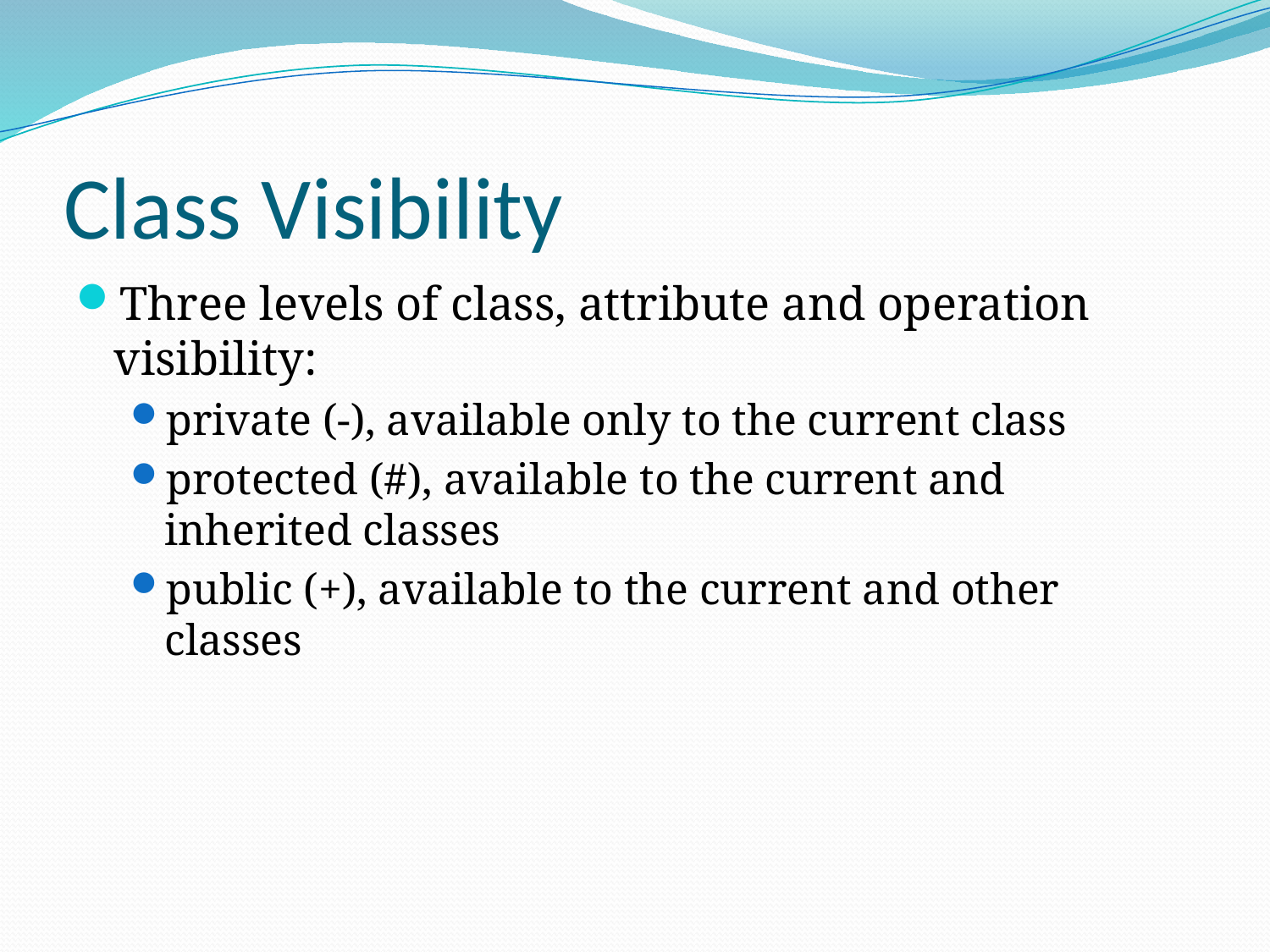

# Class Visibility
Three levels of class, attribute and operation visibility:
private (-), available only to the current class
protected (#), available to the current and inherited classes
public (+), available to the current and other classes